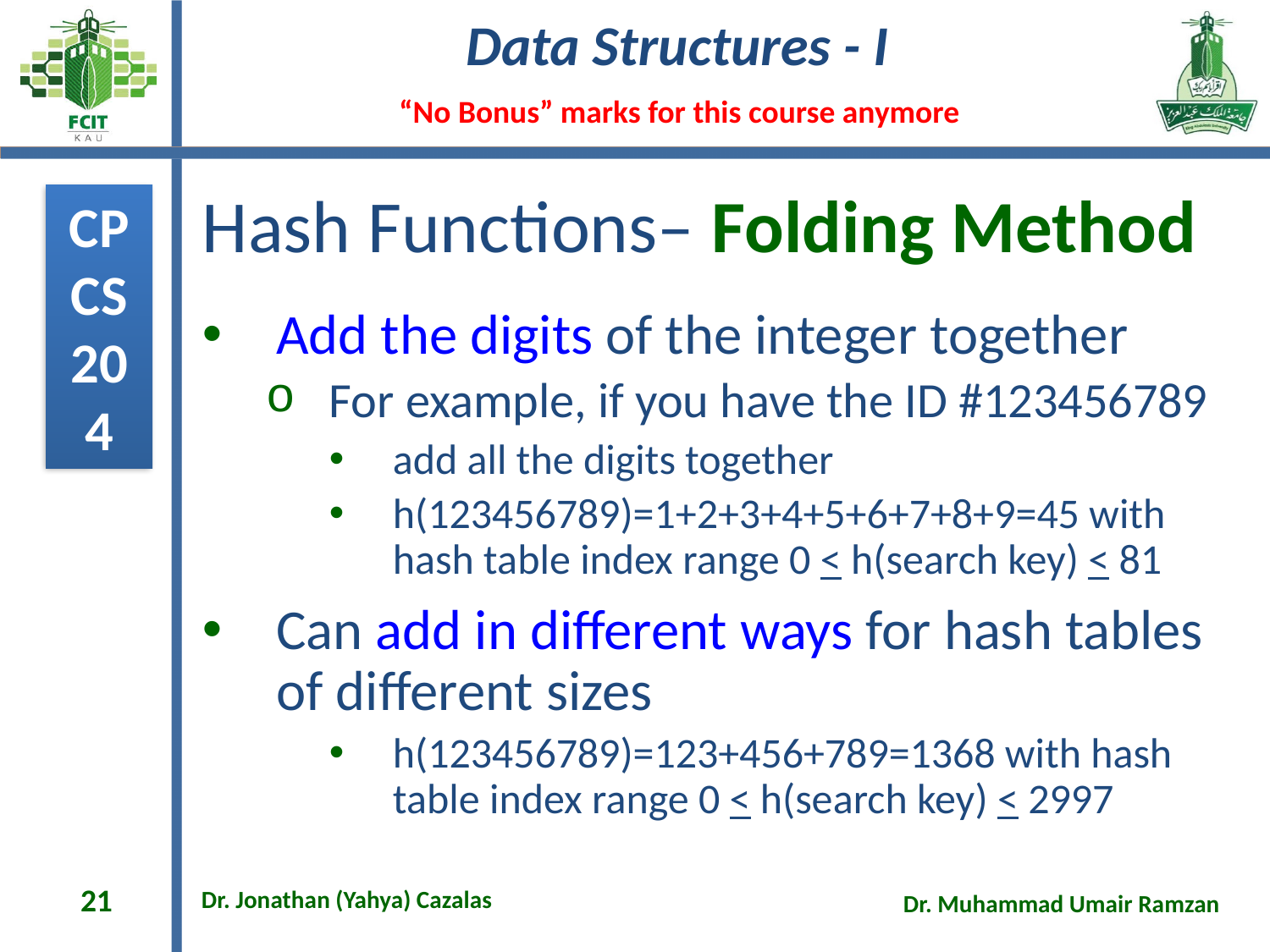

# Hash Functions– Folding Method
Add the digits of the integer together
For example, if you have the ID #123456789
add all the digits together
h(123456789)=1+2+3+4+5+6+7+8+9=45 with hash table index range 0 < h(search key) < 81
Can add in different ways for hash tables of different sizes
h(123456789)=123+456+789=1368 with hash table index range 0 < h(search key) < 2997
21